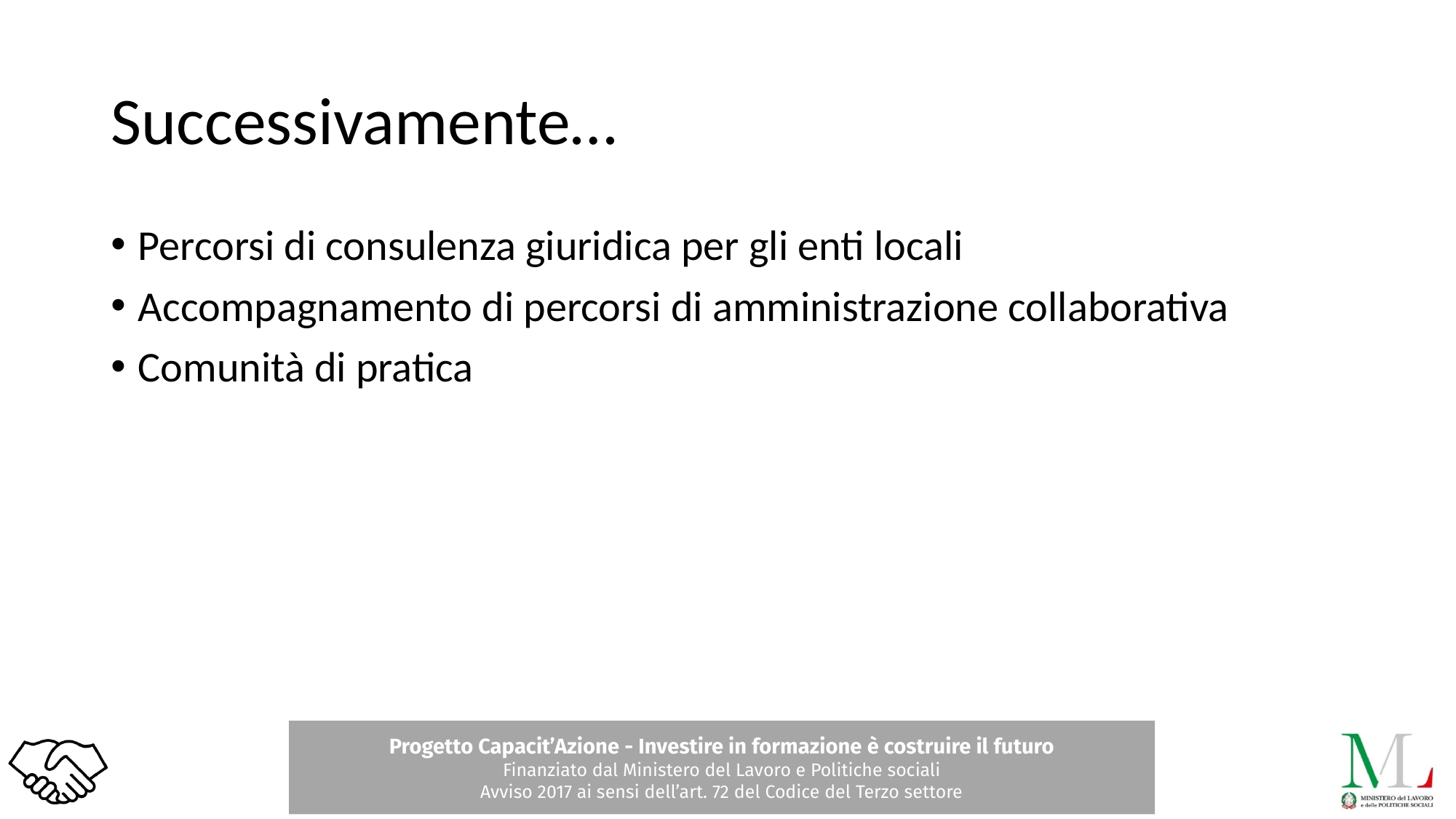

# Successivamente…
Percorsi di consulenza giuridica per gli enti locali
Accompagnamento di percorsi di amministrazione collaborativa
Comunità di pratica